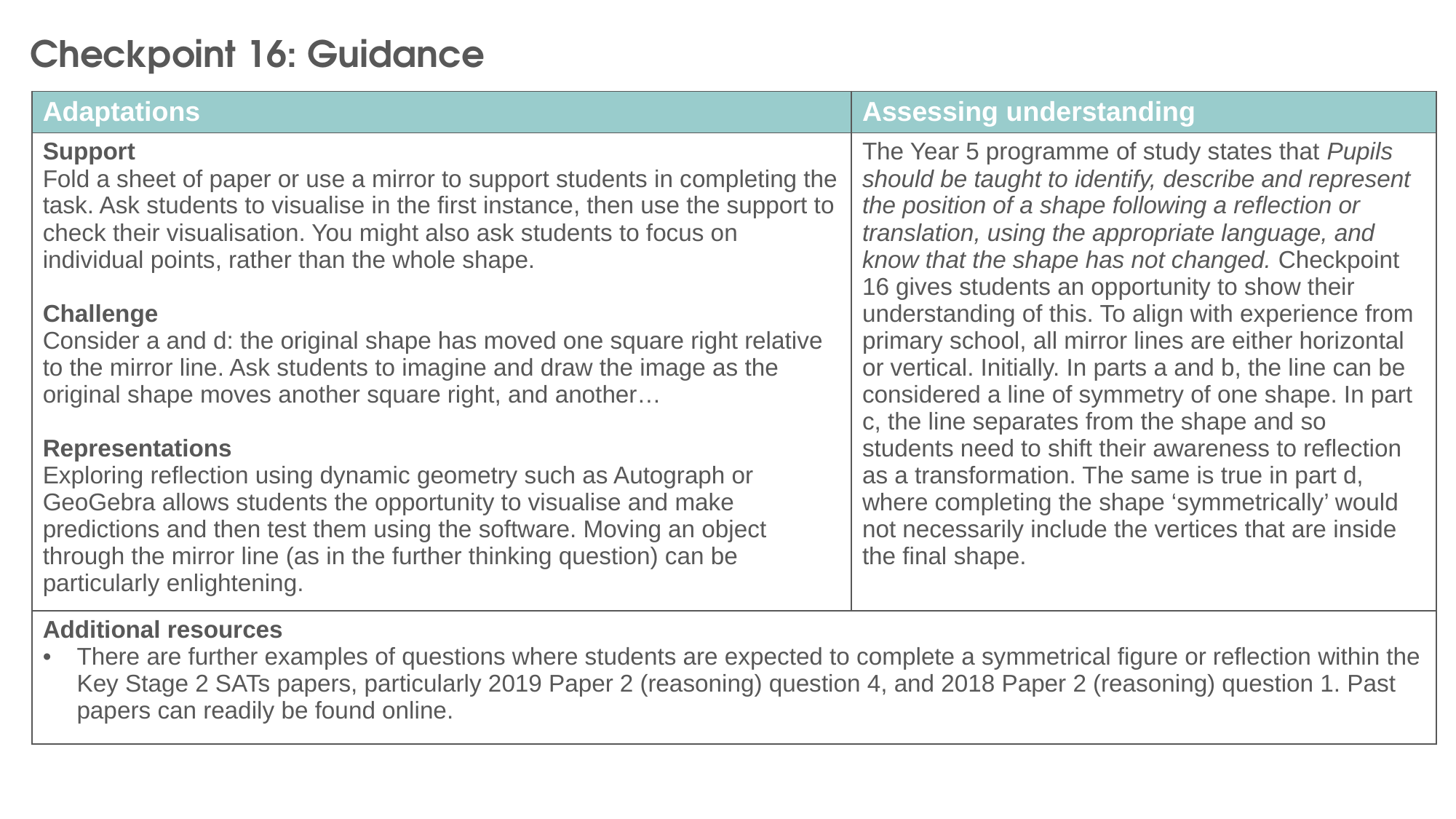

Checkpoint 16: Guidance
| Adaptations | Assessing understanding |
| --- | --- |
| Support Fold a sheet of paper or use a mirror to support students in completing the task. Ask students to visualise in the first instance, then use the support to check their visualisation. You might also ask students to focus on individual points, rather than the whole shape. Challenge Consider a and d: the original shape has moved one square right relative to the mirror line. Ask students to imagine and draw the image as the original shape moves another square right, and another… Representations Exploring reflection using dynamic geometry such as Autograph or GeoGebra allows students the opportunity to visualise and make predictions and then test them using the software. Moving an object through the mirror line (as in the further thinking question) can be particularly enlightening. | The Year 5 programme of study states that Pupils should be taught to identify, describe and represent the position of a shape following a reflection or translation, using the appropriate language, and know that the shape has not changed. Checkpoint 16 gives students an opportunity to show their understanding of this. To align with experience from primary school, all mirror lines are either horizontal or vertical. Initially. In parts a and b, the line can be considered a line of symmetry of one shape. In part c, the line separates from the shape and so students need to shift their awareness to reflection as a transformation. The same is true in part d, where completing the shape ‘symmetrically’ would not necessarily include the vertices that are inside the final shape. |
| Additional resources There are further examples of questions where students are expected to complete a symmetrical figure or reflection within the Key Stage 2 SATs papers, particularly 2019 Paper 2 (reasoning) question 4, and 2018 Paper 2 (reasoning) question 1. Past papers can readily be found online. |  |